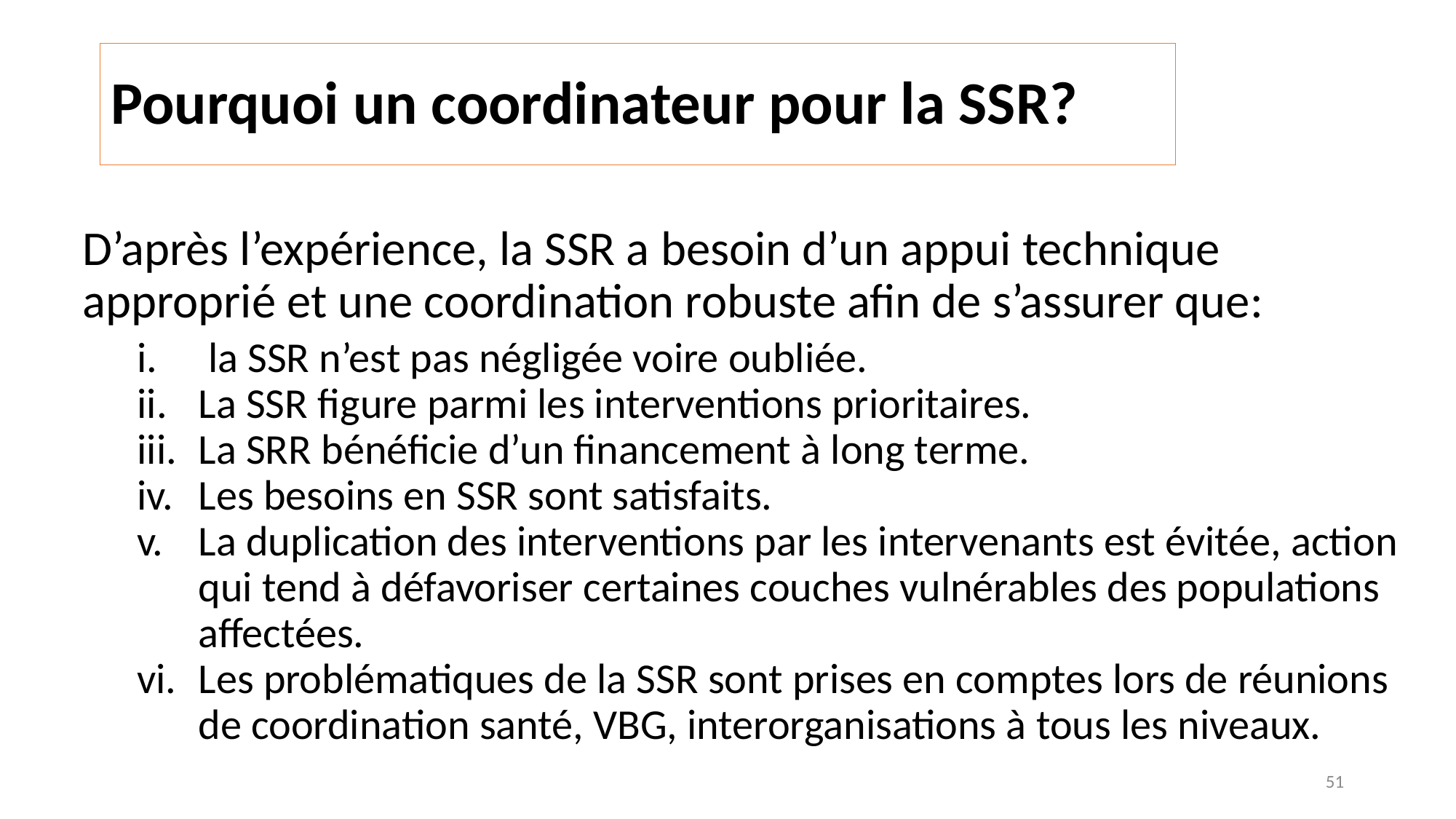

# Pourquoi un coordinateur pour la SSR?
D’après l’expérience, la SSR a besoin d’un appui technique approprié et une coordination robuste afin de s’assurer que:
 la SSR n’est pas négligée voire oubliée.
La SSR figure parmi les interventions prioritaires.
La SRR bénéficie d’un financement à long terme.
Les besoins en SSR sont satisfaits.
La duplication des interventions par les intervenants est évitée, action qui tend à défavoriser certaines couches vulnérables des populations affectées.
Les problématiques de la SSR sont prises en comptes lors de réunions de coordination santé, VBG, interorganisations à tous les niveaux.
51